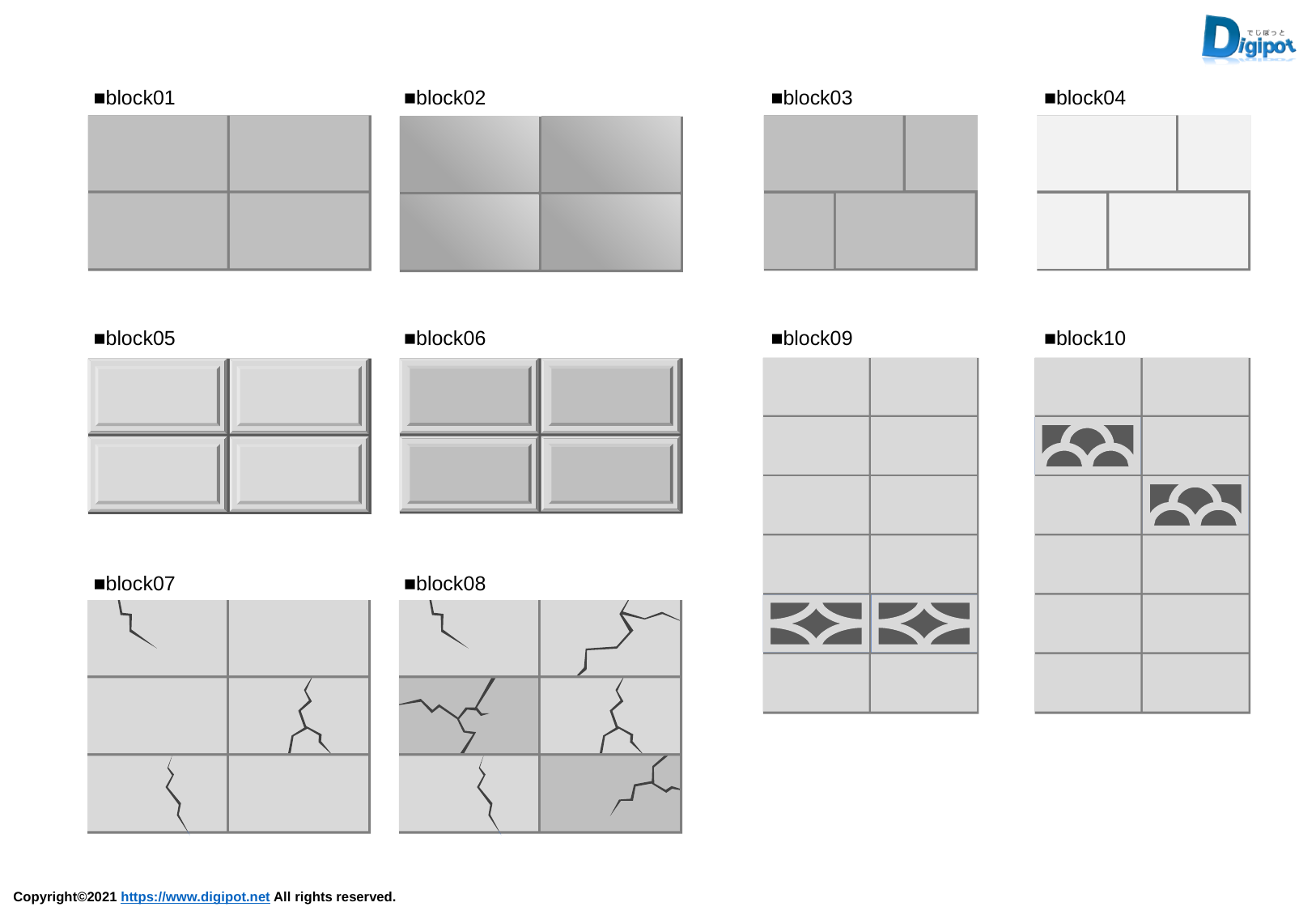

■block01
■block02
■block03
■block04

■block05
■block06
■block09
■block10

■block08
■block07